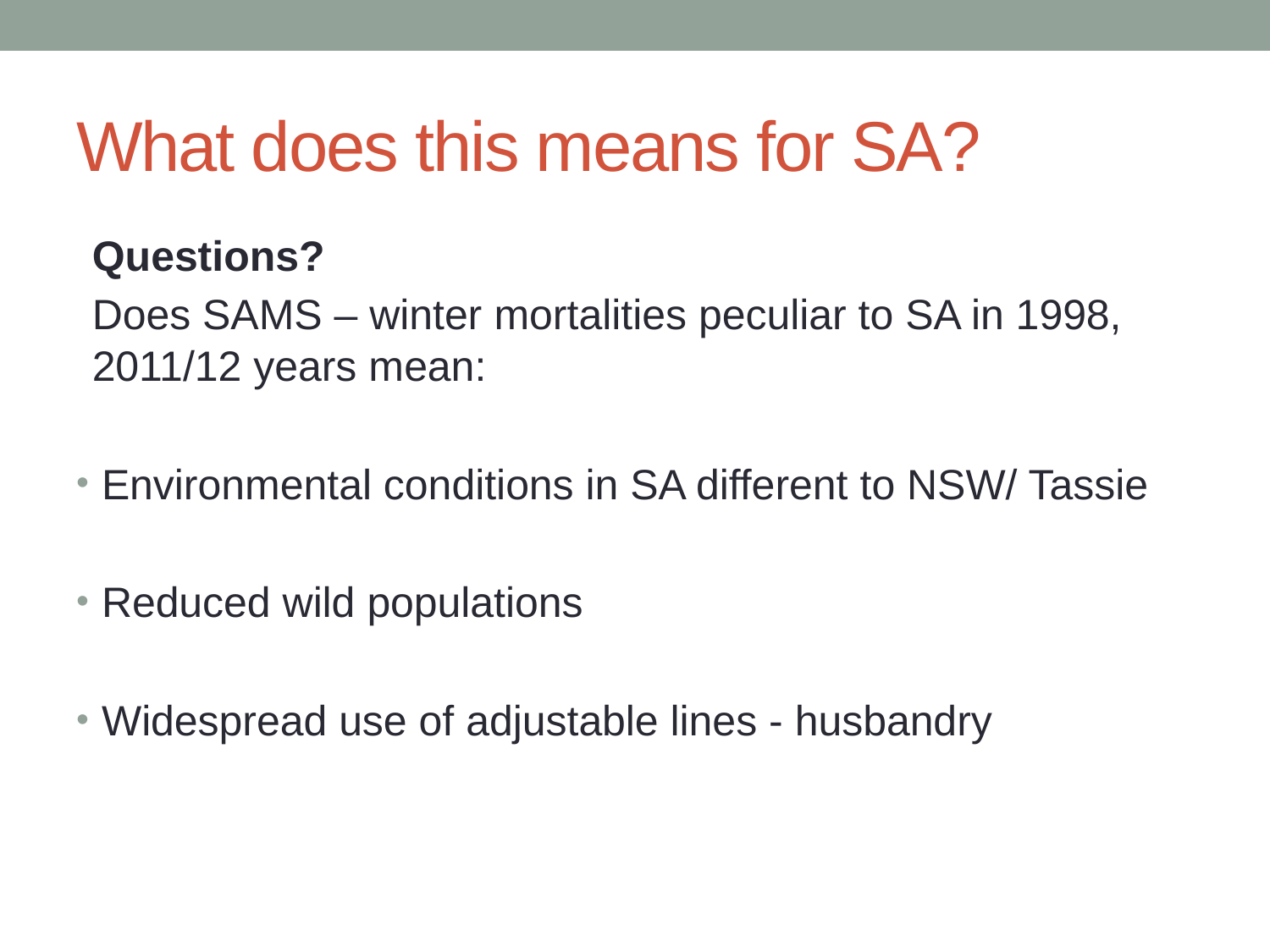

# What does this means for SA?
Questions?
Does SAMS – winter mortalities peculiar to SA in 1998, 2011/12 years mean:

Environmental conditions in SA different to NSW/ Tassie

Reduced wild populations

Widespread use of adjustable lines - husbandry